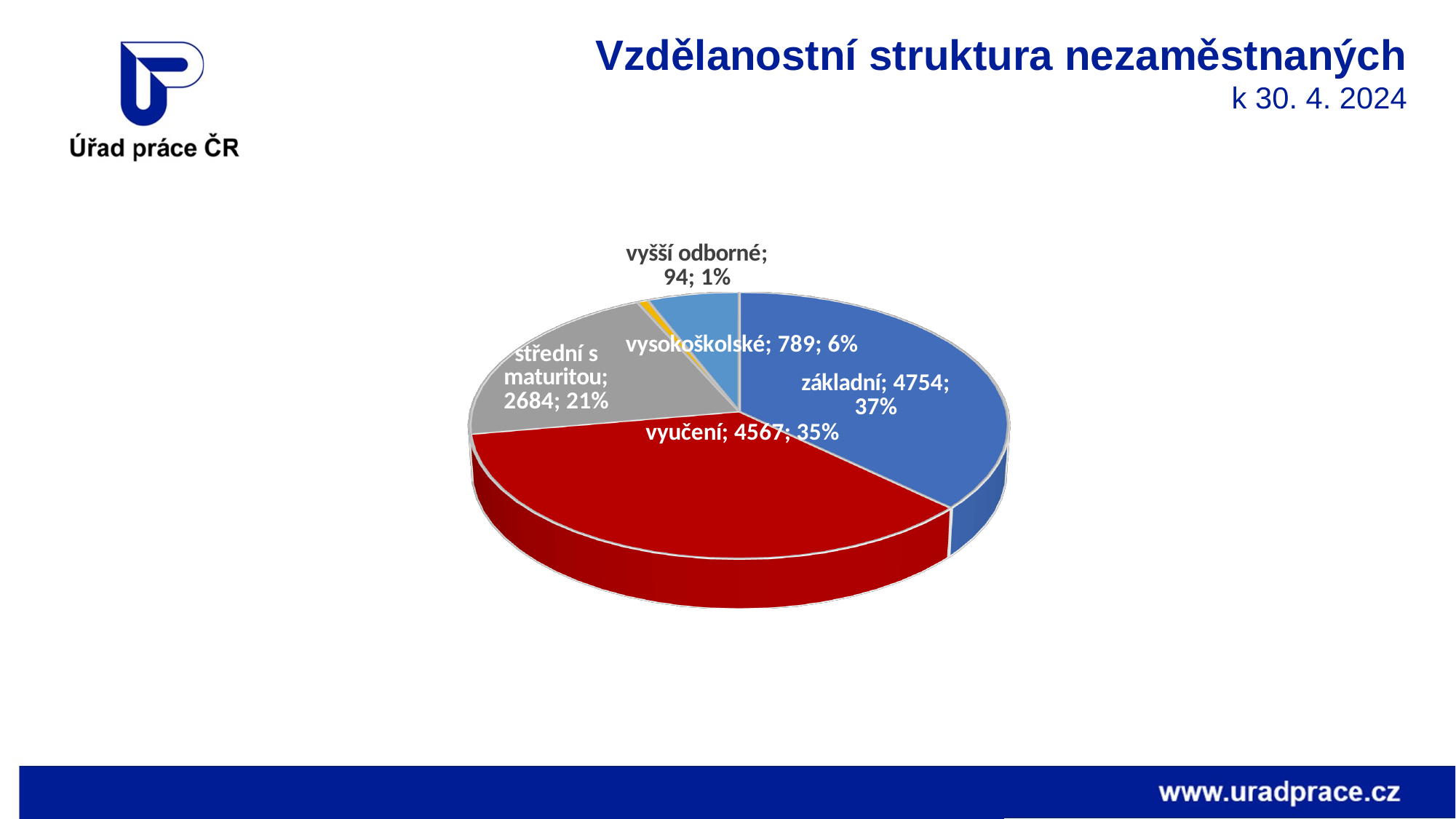

Vzdělanostní struktura nezaměstnaných
k 30. 4. 2024

[unsupported chart]

[unsupported chart]